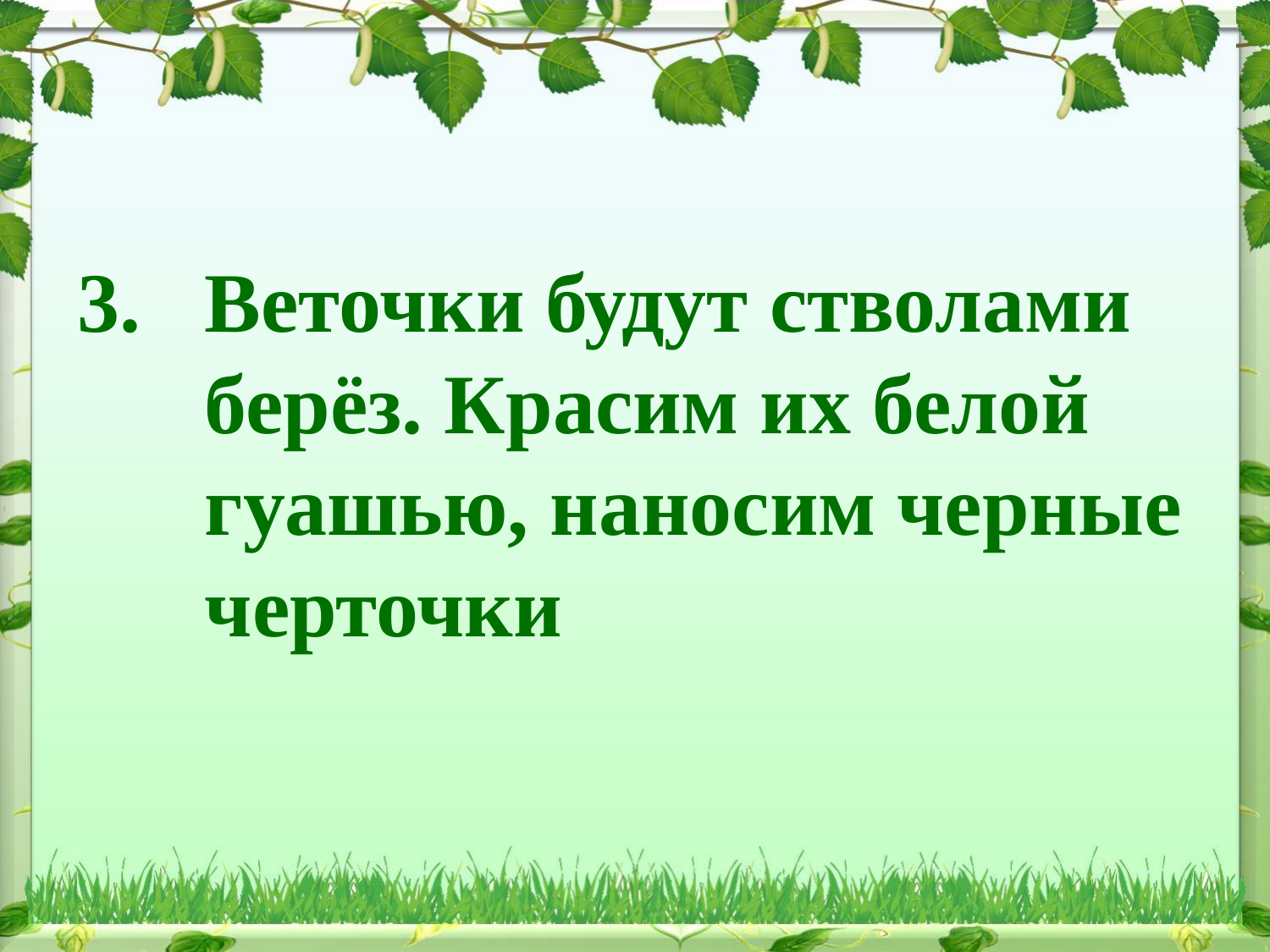

# Веточки будут стволами берёз. Красим их белой гуашью, наносим черные черточки